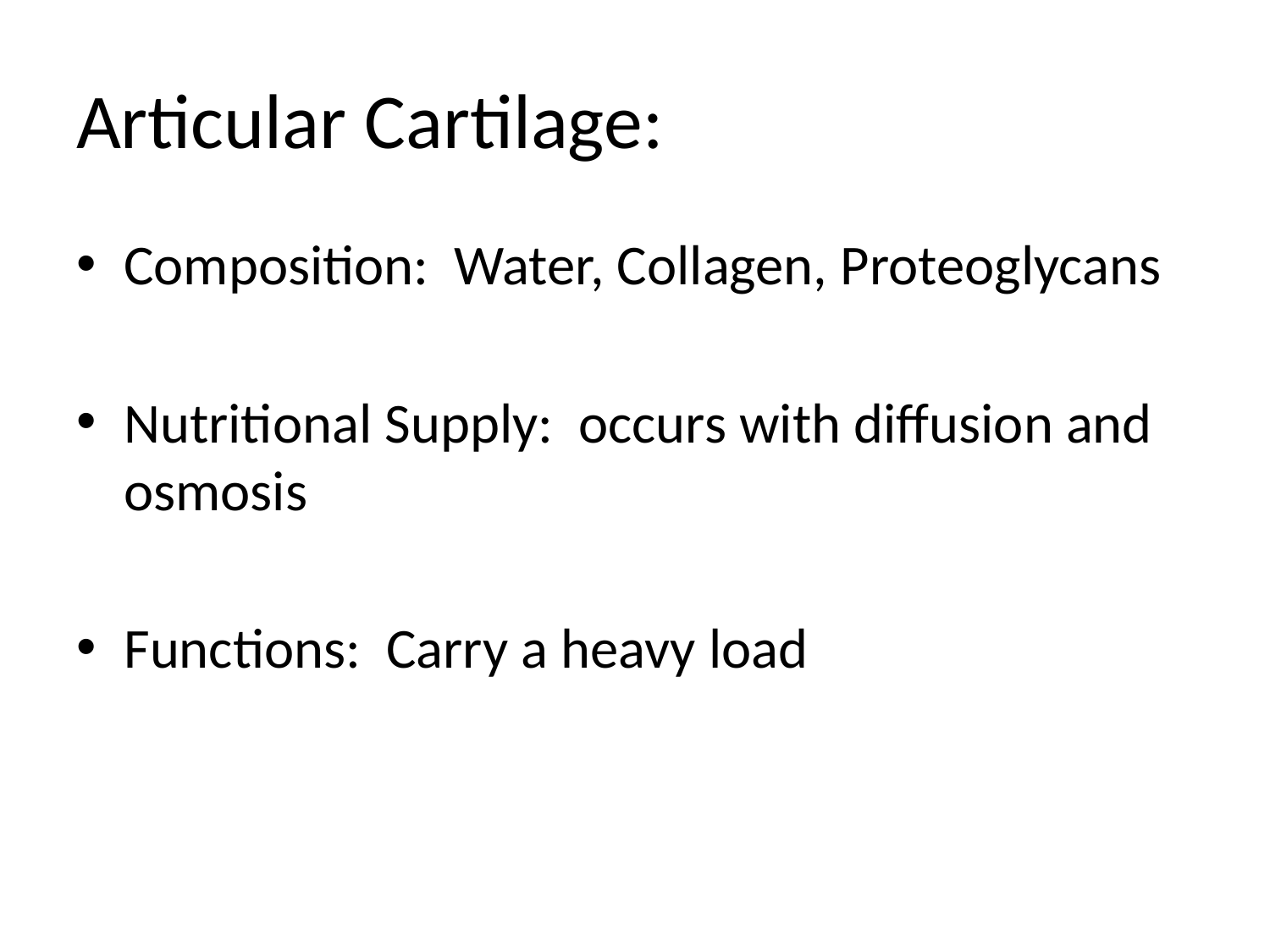

# Articular Cartilage:
Composition:  Water, Collagen, Proteoglycans

Nutritional Supply:  occurs with diffusion and osmosis

Functions:  Carry a heavy load